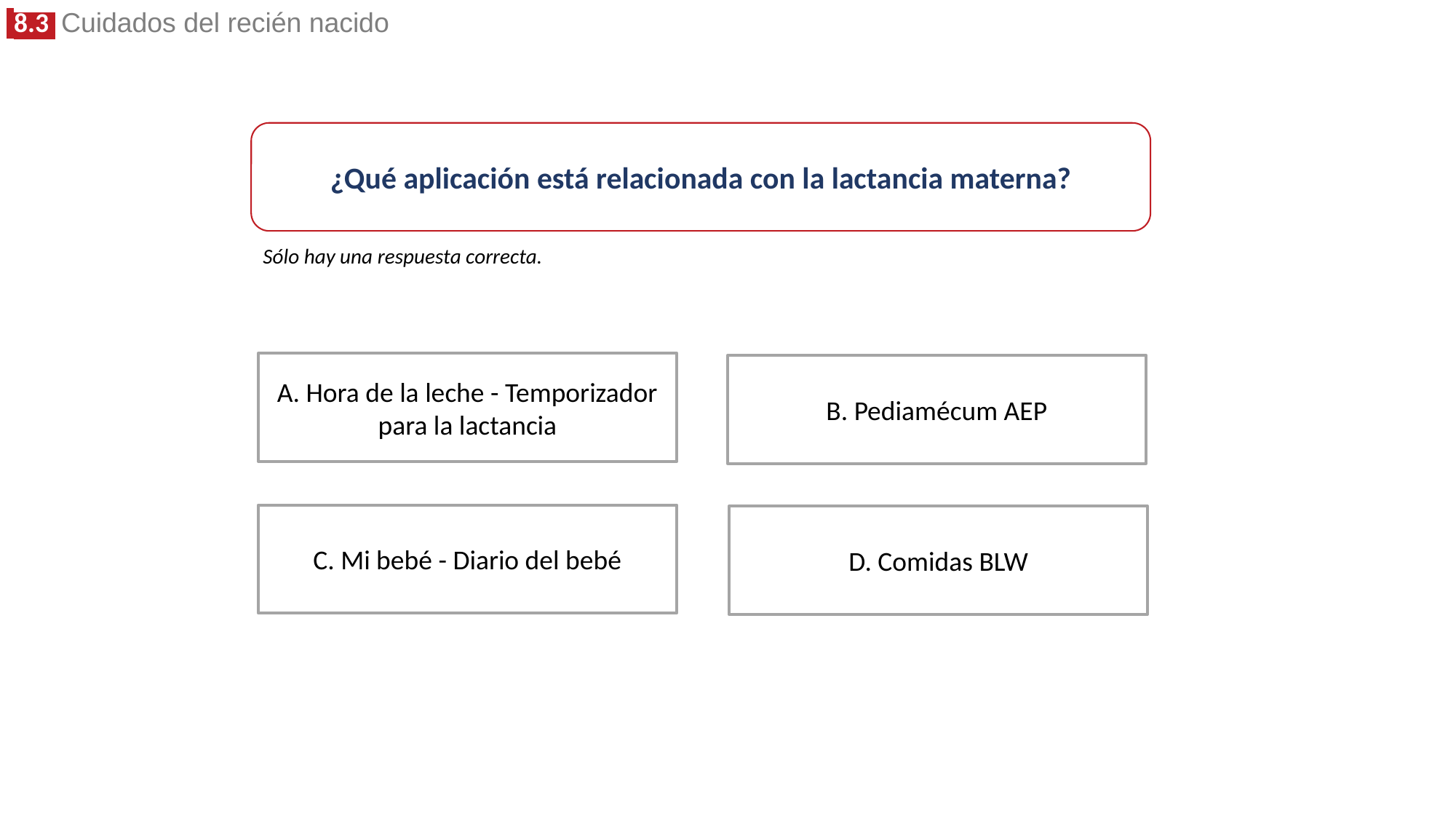

¿Qué aplicación está relacionada con la lactancia materna?
Sólo hay una respuesta correcta.
A. Hora de la leche - Temporizador para la lactancia
B. Pediamécum AEP
C. Mi bebé - Diario del bebé
D. Comidas BLW